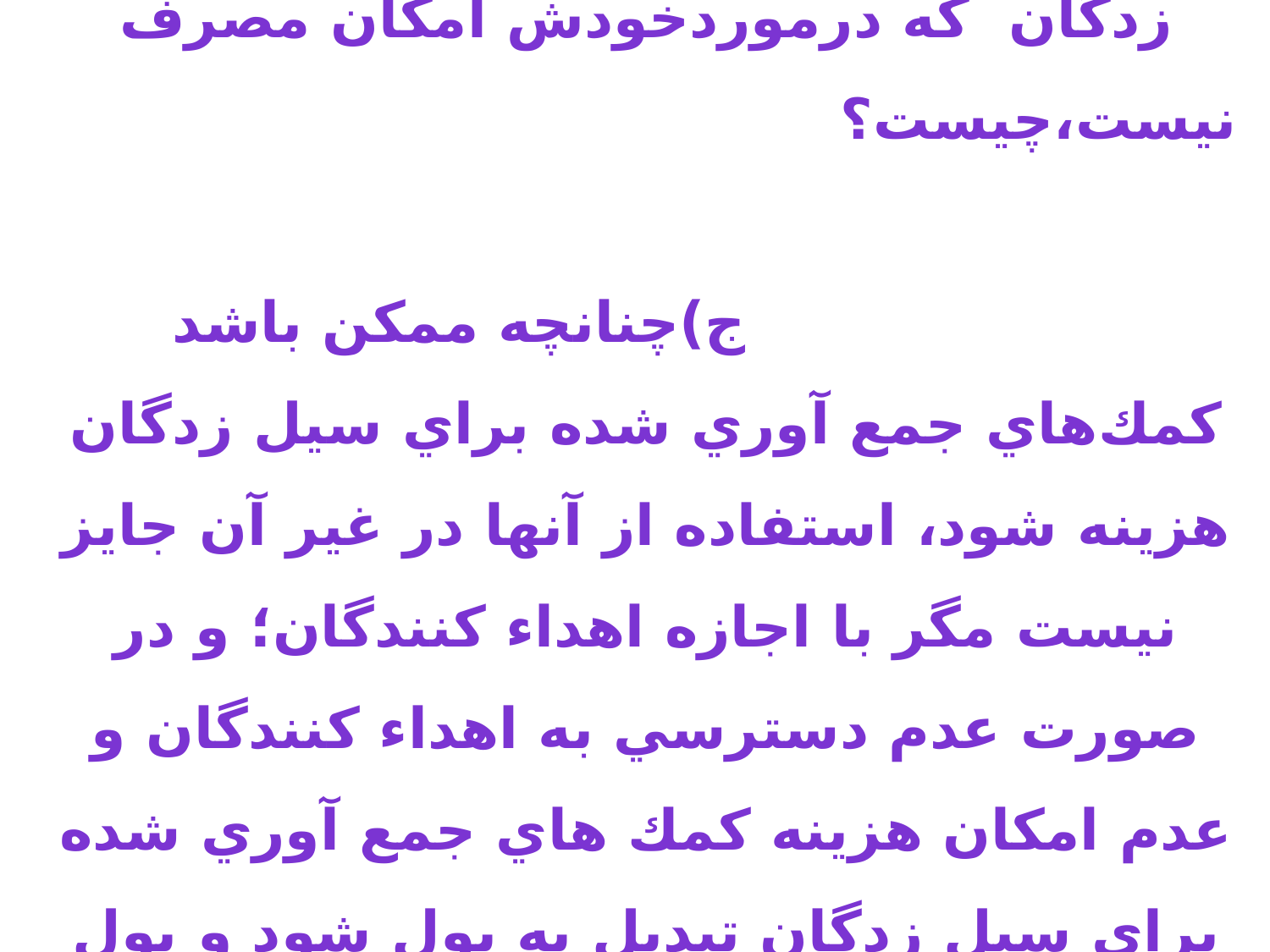

# 6/3-عمل برخلاف نیت اهداءکنندگان س)حکم هزینه کمکهای مردمی برای سیل زدگان  که درموردخودش امکان مصرف نیست،چیست؟                                                                                                                         ج)چنانچه ممكن باشد كمك‌هاي جمع آوري شده براي سيل زدگان هزينه شود، استفاده از آنها در غير آن جايز نيست مگر با اجازه اهداء كنندگان؛ و در صورت عدم دسترسي به اهداء كنندگان و عدم امكان هزينه كمك هاي جمع آوري شده براي سيل زدگان تبديل به پول شود و پول آن به مصرف برسد؛ والا در راه نيازمندان ديگر هزينه گردد